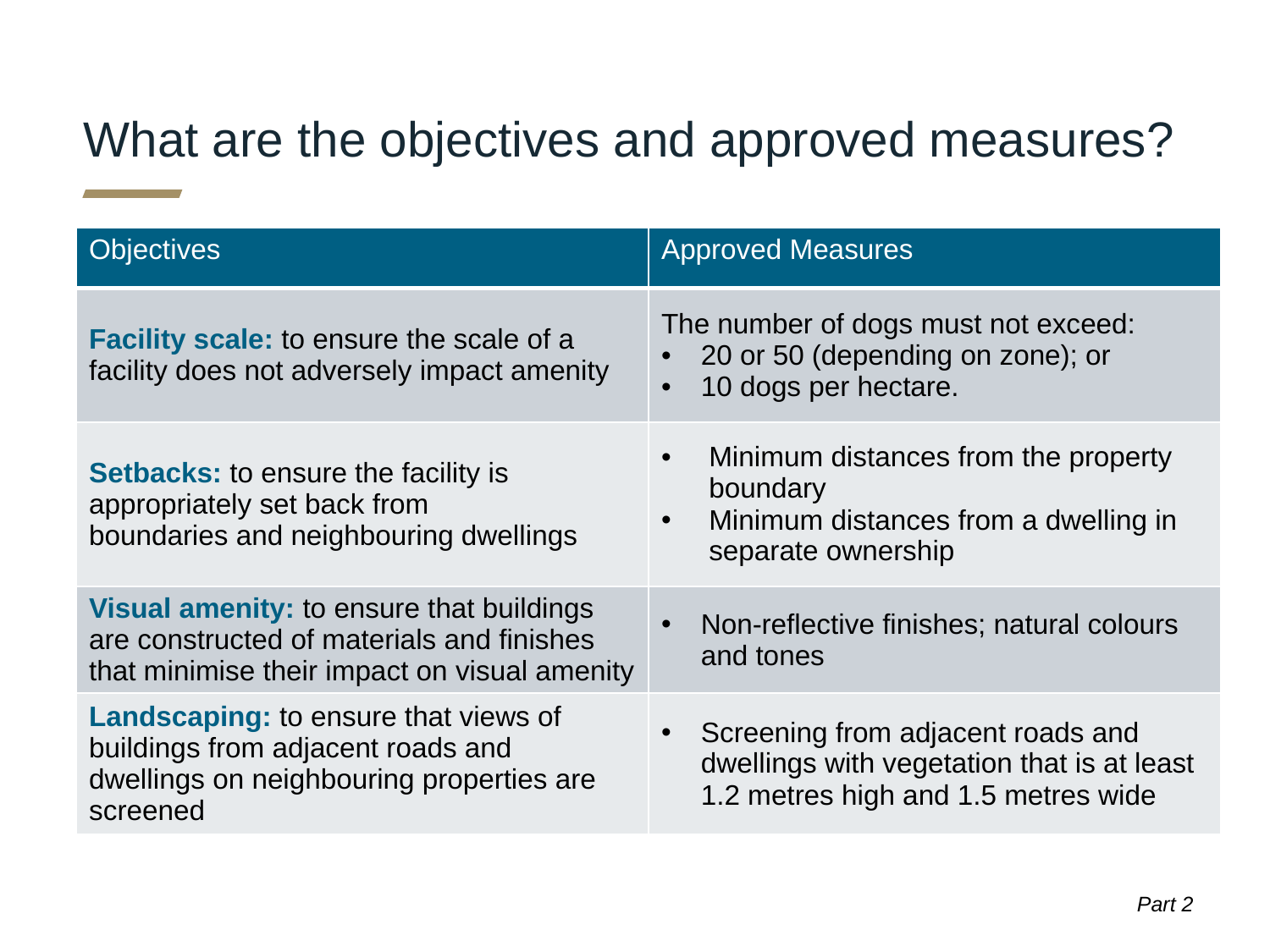

# What are the objectives and approved measures?
| Objectives | Approved Measures |
| --- | --- |
| Facility scale: to ensure the scale of a facility does not adversely impact amenity | The number of dogs must not exceed: 20 or 50 (depending on zone); or 10 dogs per hectare. |
| Setbacks: to ensure the facility is appropriately set back from boundaries and neighbouring dwellings | Minimum distances from the property boundary Minimum distances from a dwelling in separate ownership |
| Visual amenity: to ensure that buildings are constructed of materials and finishes that minimise their impact on visual amenity | Non-reflective finishes; natural colours and tones |
| Landscaping: to ensure that views of buildings from adjacent roads and dwellings on neighbouring properties are screened | Screening from adjacent roads and dwellings with vegetation that is at least 1.2 metres high and 1.5 metres wide |
Part 2